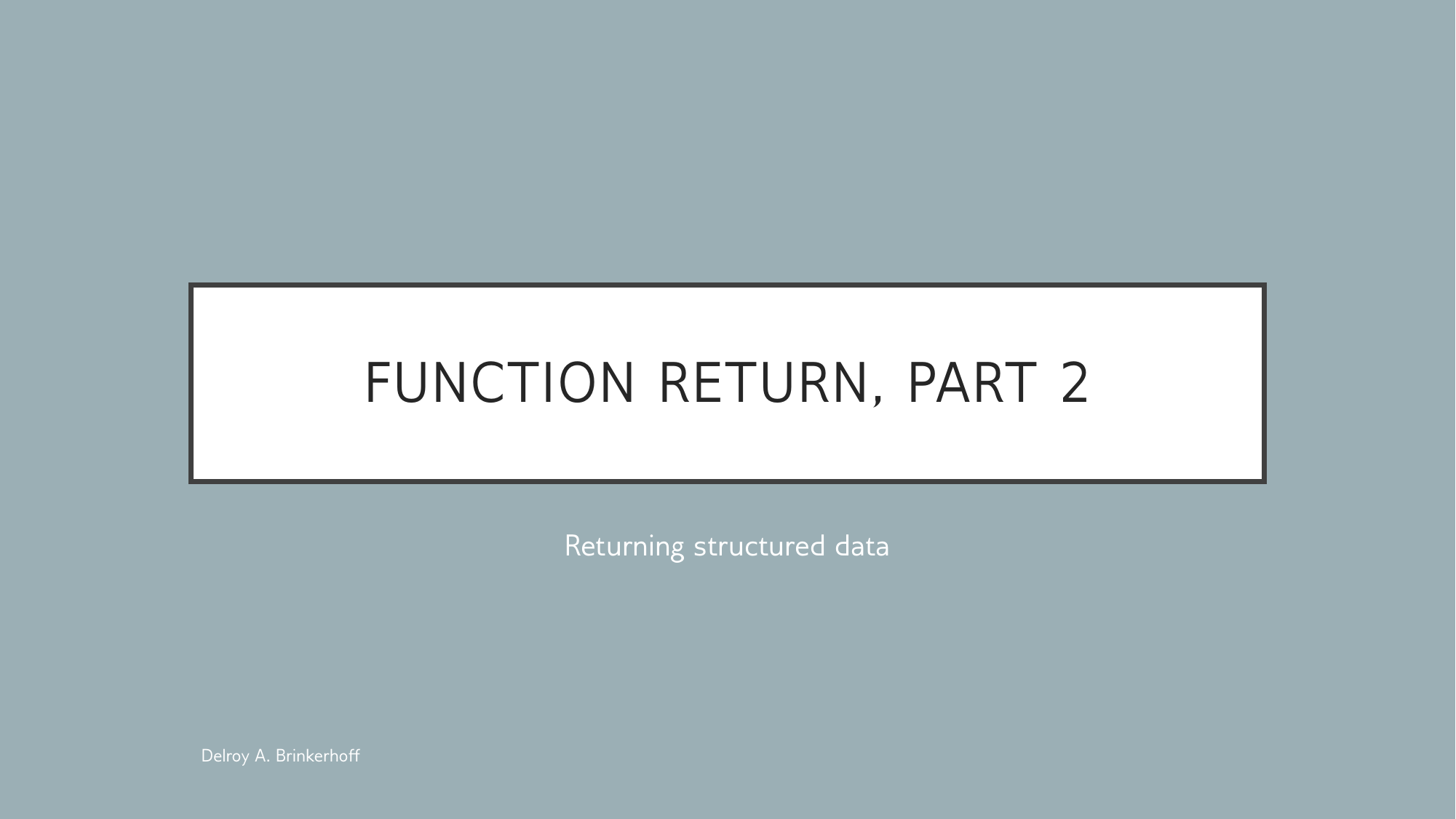

# Function Return, Part 2
Returning structured data
Delroy A. Brinkerhoff